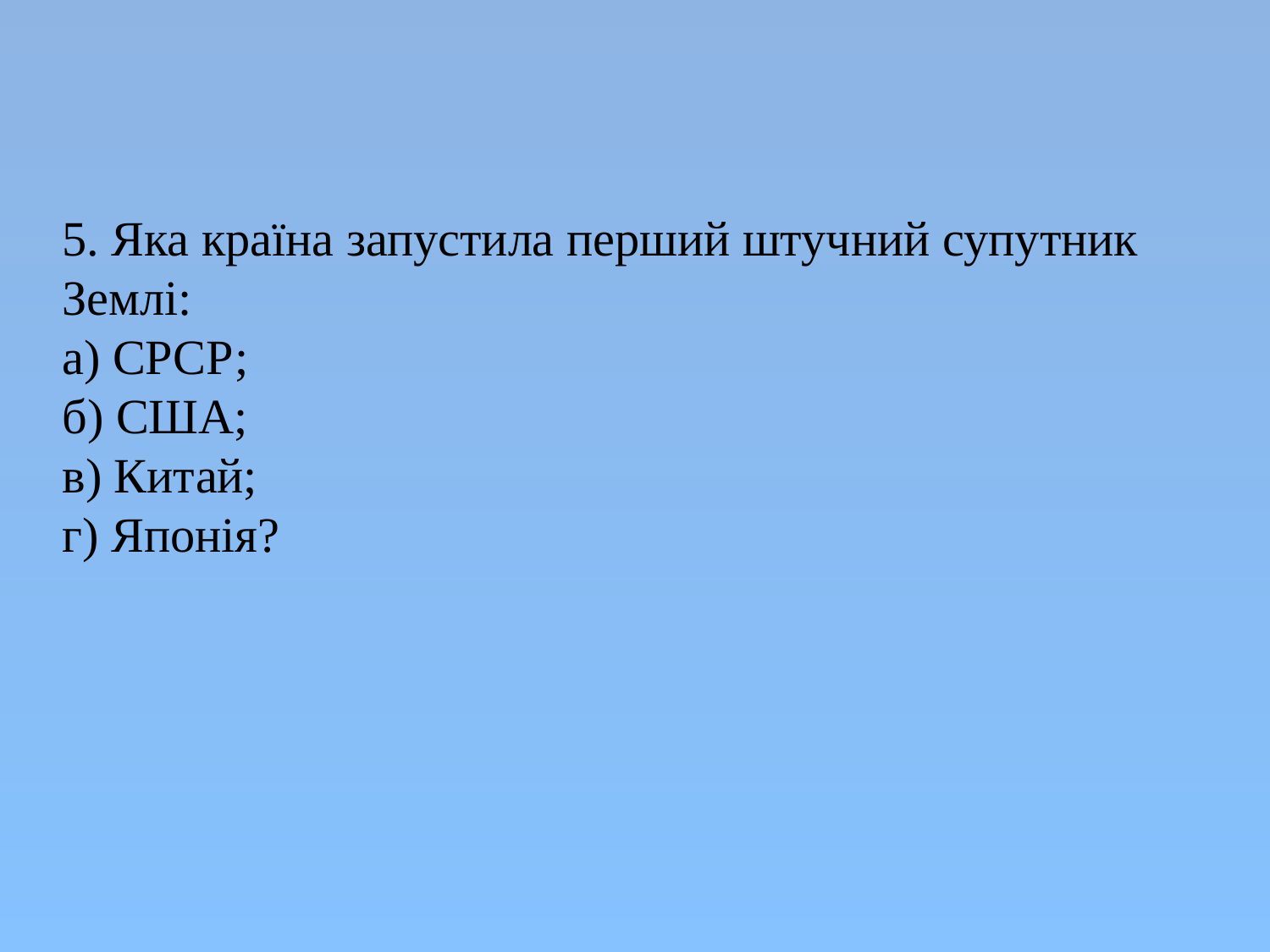

5. Яка країна запустила перший штучний супутник Землі:
а) СРСР;
б) США;
в) Китай;
г) Японія?